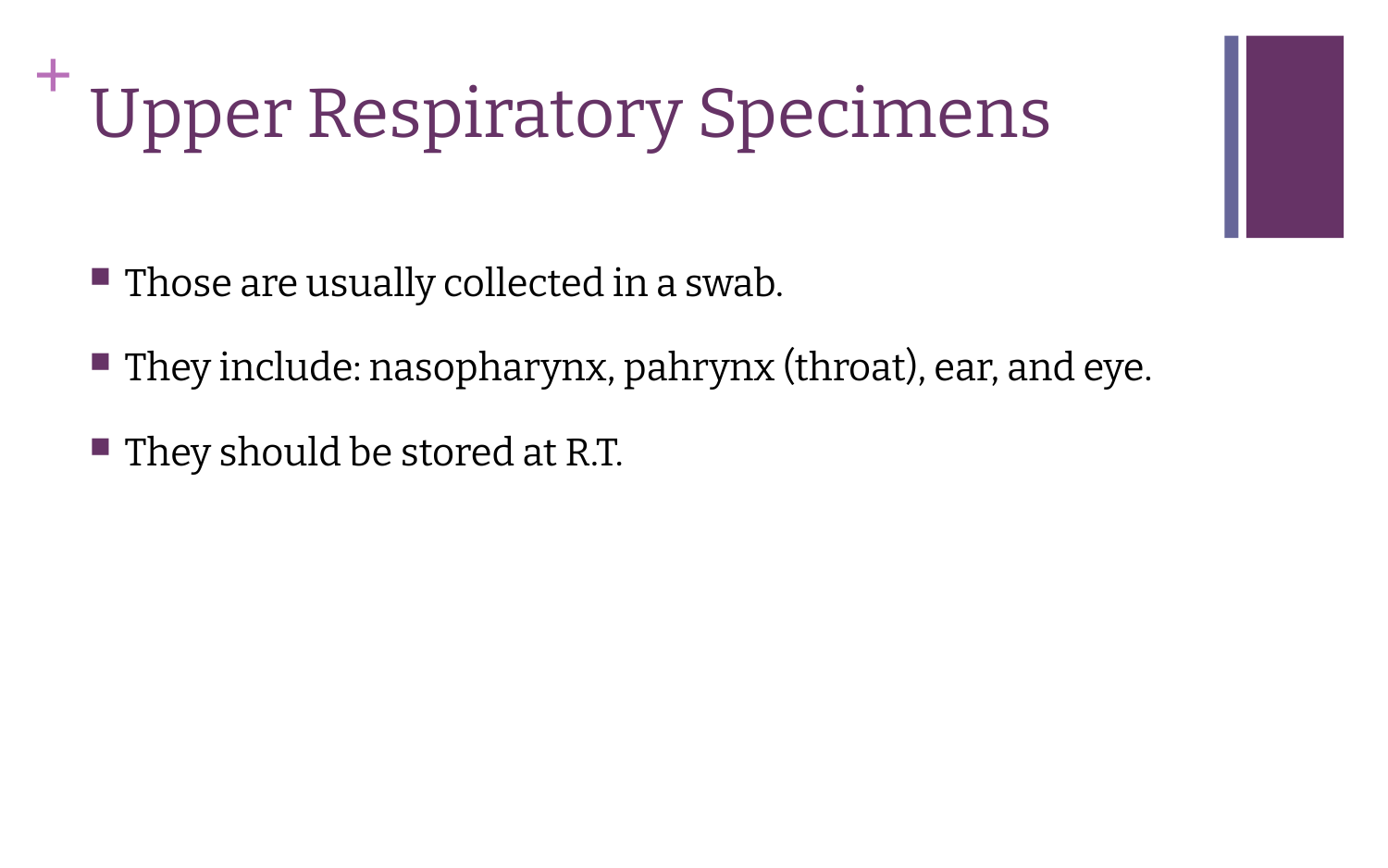

# Upper Respiratory Specimens
Those are usually collected in a swab.
They include: nasopharynx, pahrynx (throat), ear, and eye.
They should be stored at R.T.